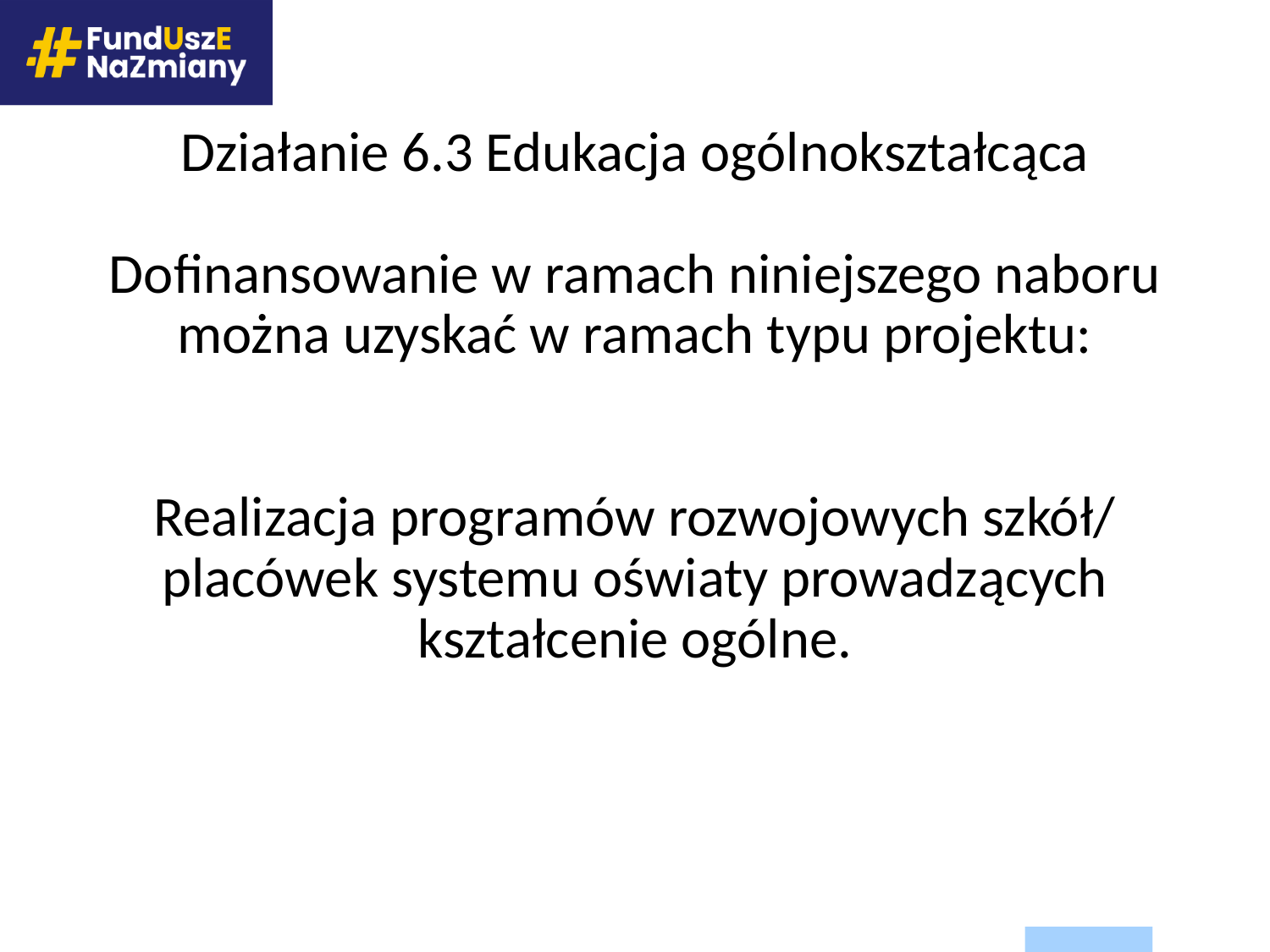

# Działanie 6.3 Edukacja ogólnokształcąca Dofinansowanie w ramach niniejszego naboru można uzyskać w ramach typu projektu: Realizacja programów rozwojowych szkół/ placówek systemu oświaty prowadzących kształcenie ogólne.